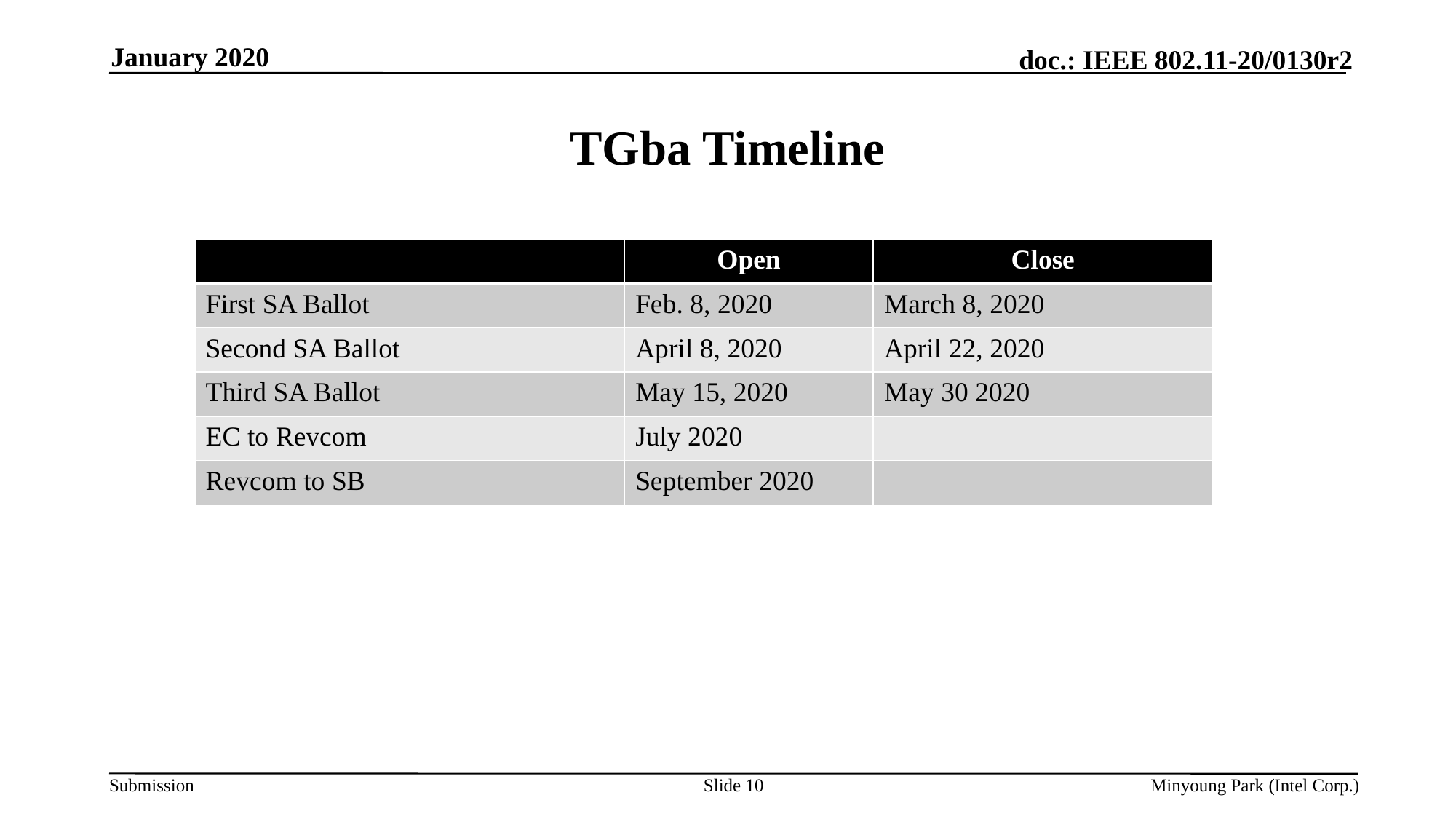

January 2020
# TGba Timeline
|  | Open | Close |
| --- | --- | --- |
| First SA Ballot | Feb. 8, 2020 | March 8, 2020 |
| Second SA Ballot | April 8, 2020 | April 22, 2020 |
| Third SA Ballot | May 15, 2020 | May 30 2020 |
| EC to Revcom | July 2020 |  |
| Revcom to SB | September 2020 |  |
Slide 10
Minyoung Park (Intel Corp.)